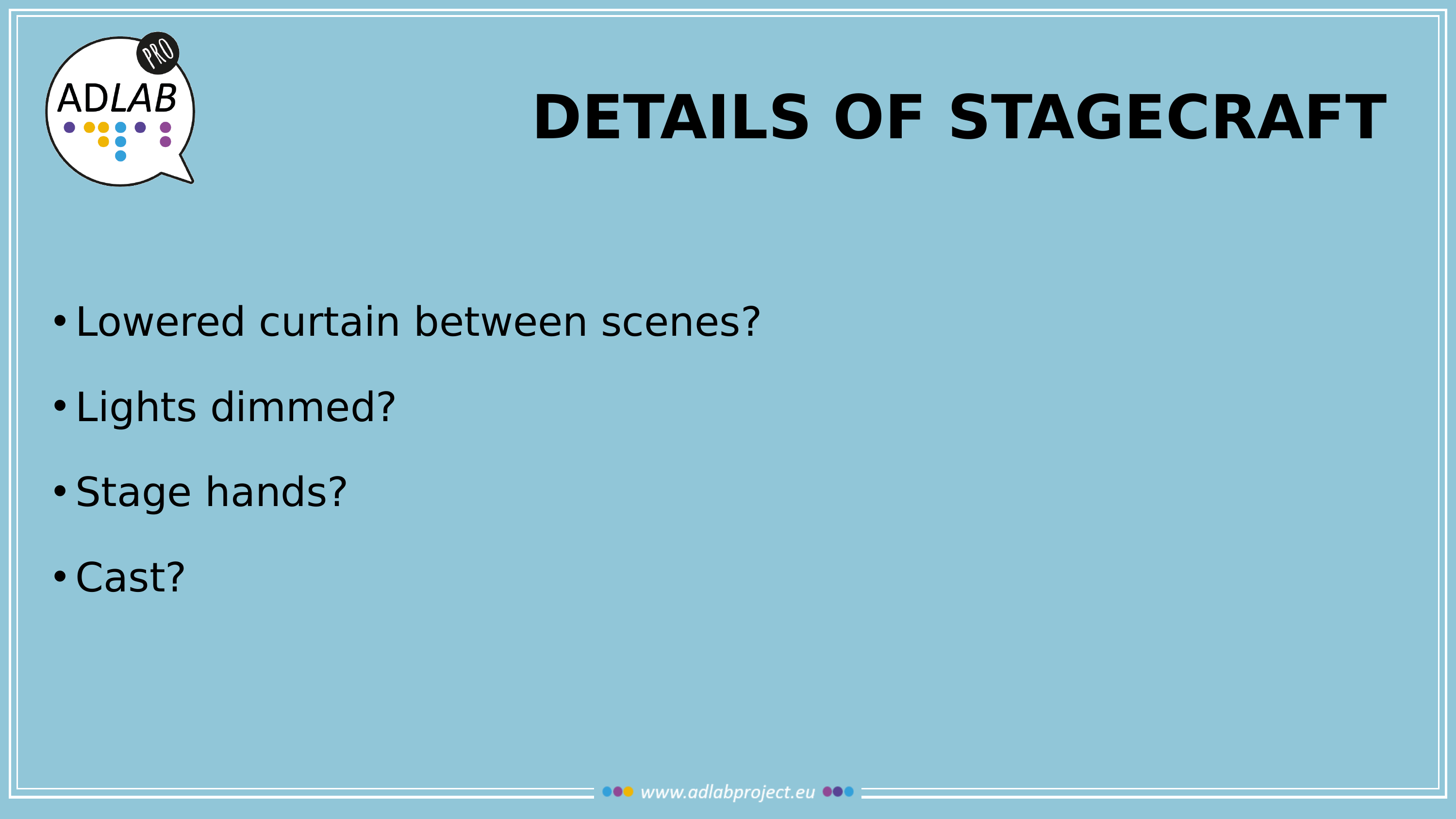

# Details of stagecraft
Lowered curtain between scenes?
Lights dimmed?
Stage hands?
Cast?